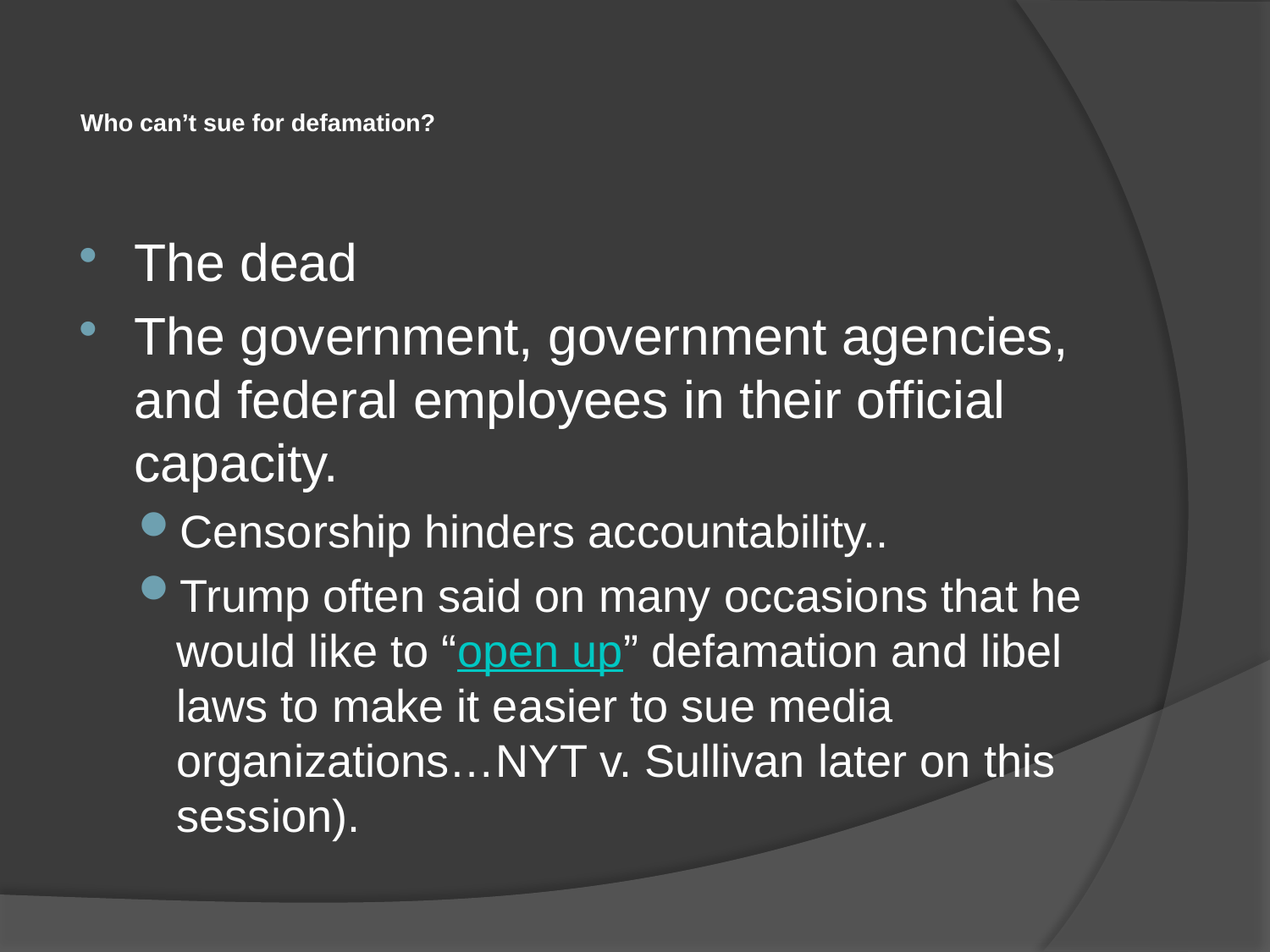

# Who can’t sue for defamation?
The dead
The government, government agencies, and federal employees in their official capacity.
Censorship hinders accountability..
Trump often said on many occasions that he would like to “open up” defamation and libel laws to make it easier to sue media organizations…NYT v. Sullivan later on this session).